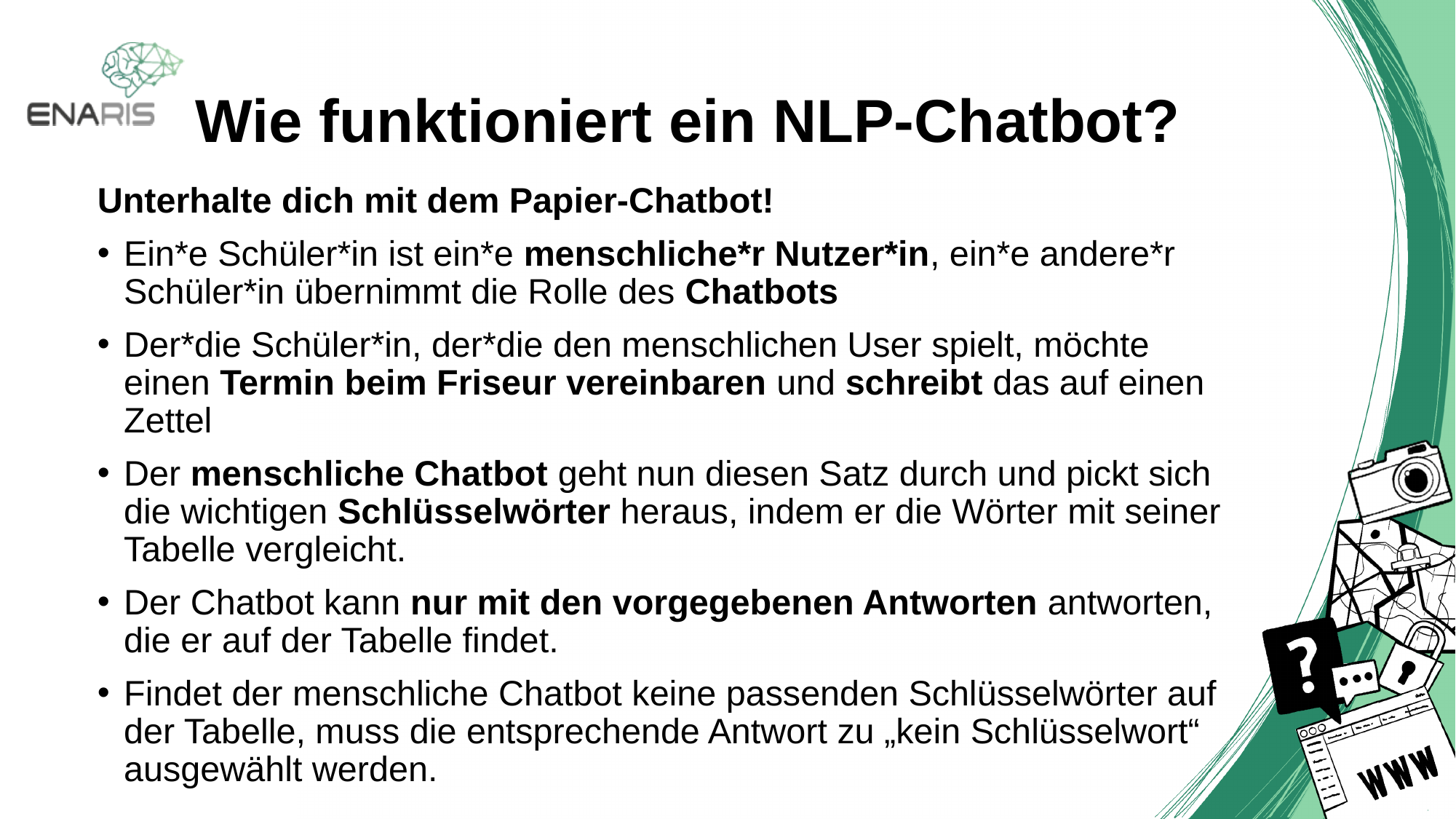

# Wie funktioniert ein NLP-Chatbot?
Unterhalte dich mit dem Papier-Chatbot!
Ein*e Schüler*in ist ein*e menschliche*r Nutzer*in, ein*e andere*r Schüler*in übernimmt die Rolle des Chatbots
Der*die Schüler*in, der*die den menschlichen User spielt, möchte einen Termin beim Friseur vereinbaren und schreibt das auf einen Zettel
Der menschliche Chatbot geht nun diesen Satz durch und pickt sich die wichtigen Schlüsselwörter heraus, indem er die Wörter mit seiner Tabelle vergleicht.
Der Chatbot kann nur mit den vorgegebenen Antworten antworten, die er auf der Tabelle findet.
Findet der menschliche Chatbot keine passenden Schlüsselwörter auf der Tabelle, muss die entsprechende Antwort zu „kein Schlüsselwort“ ausgewählt werden.